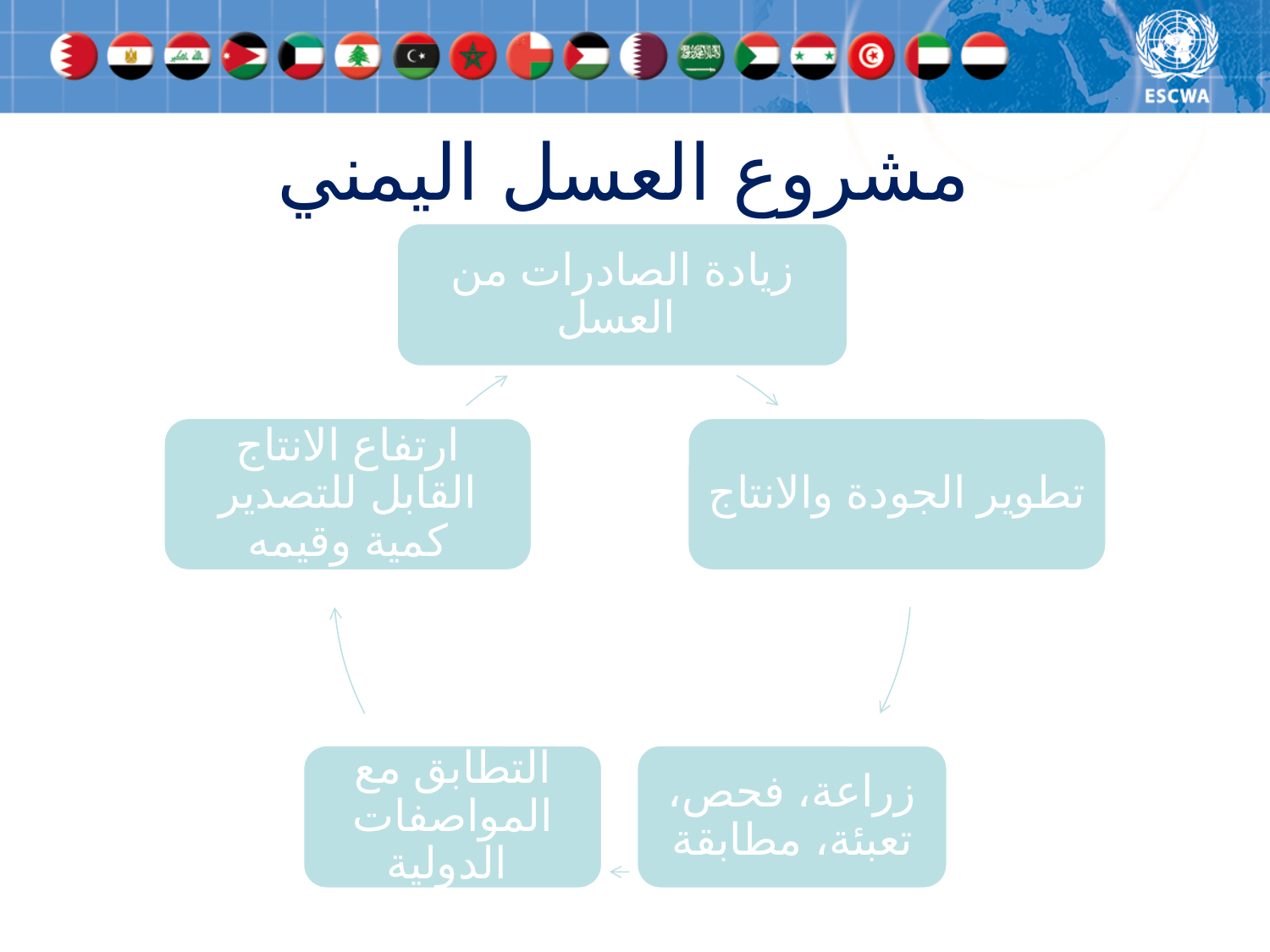

# مشروع العسل اليمني
زيادة الصادرات من العسل
تطوير الجودة والانتاج
زراعة، فحص، تعبئة، مطابقة
التطابق مع المواصفات الدولية
ارتفاع الانتاج القابل للتصدير كمية وقيمه